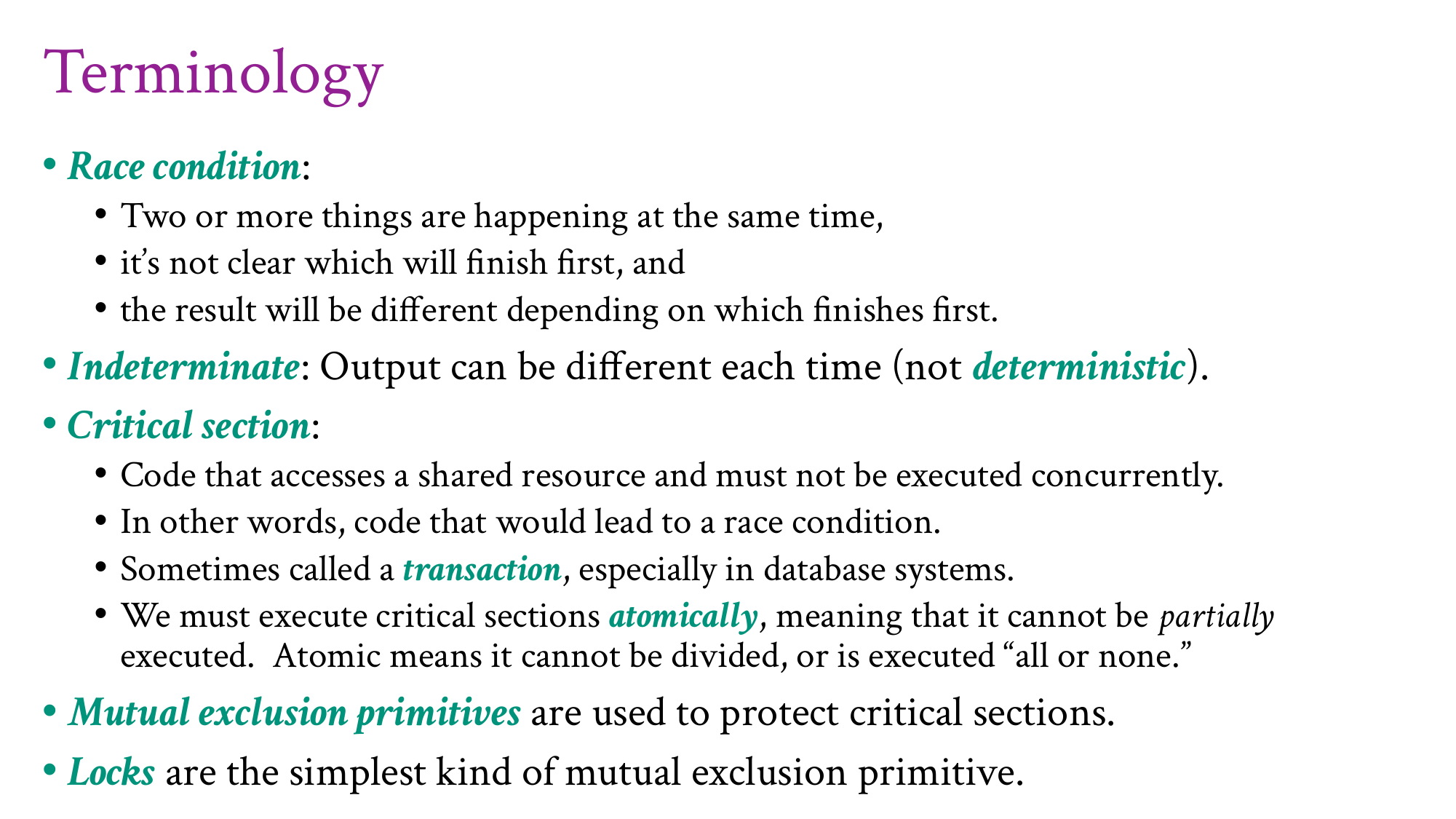

# Terminology
Race condition:
Two or more things are happening at the same time,
it’s not clear which will finish first, and
the result will be different depending on which finishes first.
Indeterminate: Output can be different each time (not deterministic).
Critical section:
Code that accesses a shared resource and must not be executed concurrently.
In other words, code that would lead to a race condition.
Sometimes called a transaction, especially in database systems.
We must execute critical sections atomically, meaning that it cannot be partially executed.  Atomic means it cannot be divided, or is executed “all or none.”
Mutual exclusion primitives are used to protect critical sections.
Locks are the simplest kind of mutual exclusion primitive.